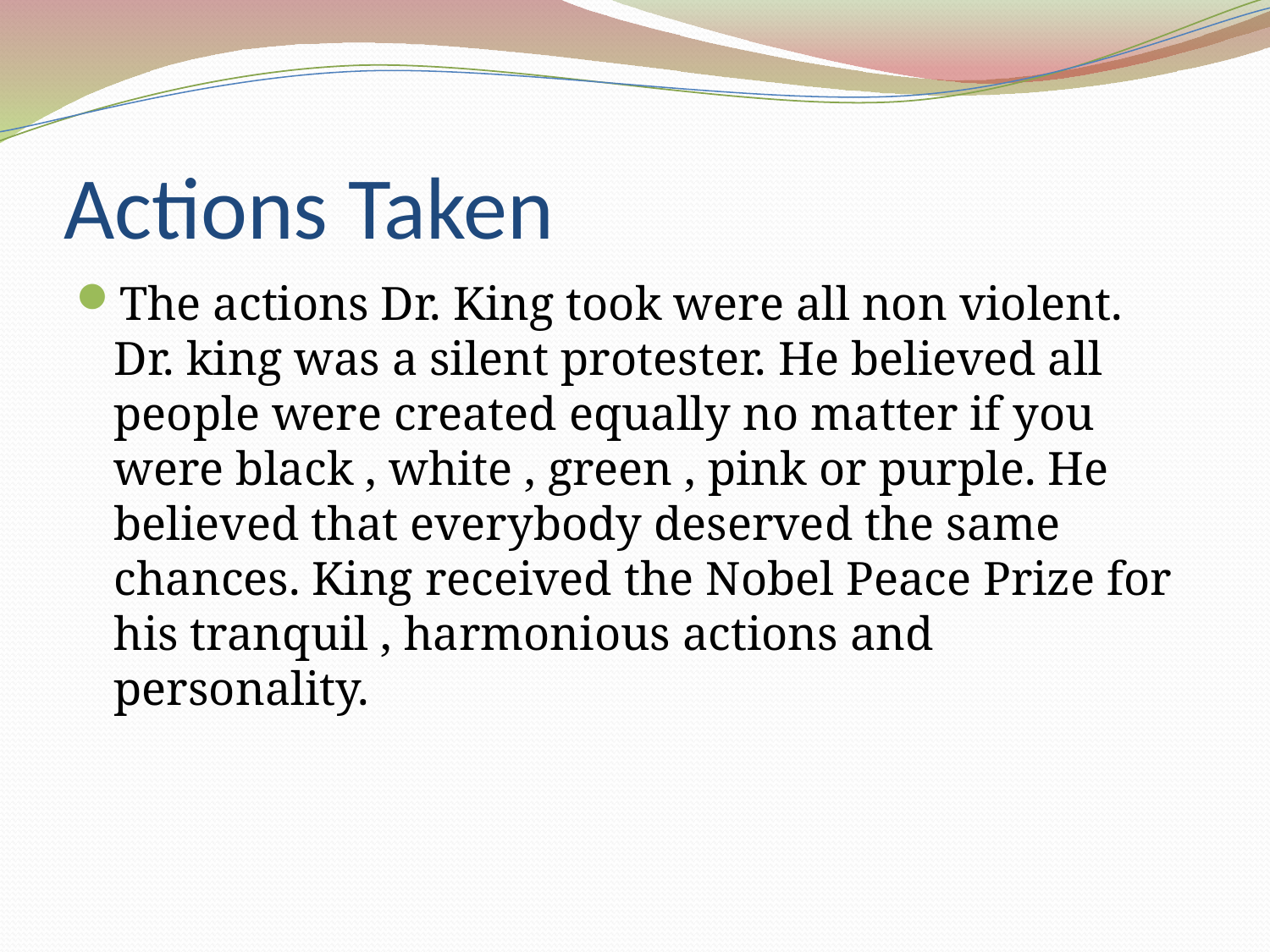

# Actions Taken
The actions Dr. King took were all non violent. Dr. king was a silent protester. He believed all people were created equally no matter if you were black , white , green , pink or purple. He believed that everybody deserved the same chances. King received the Nobel Peace Prize for his tranquil , harmonious actions and personality.